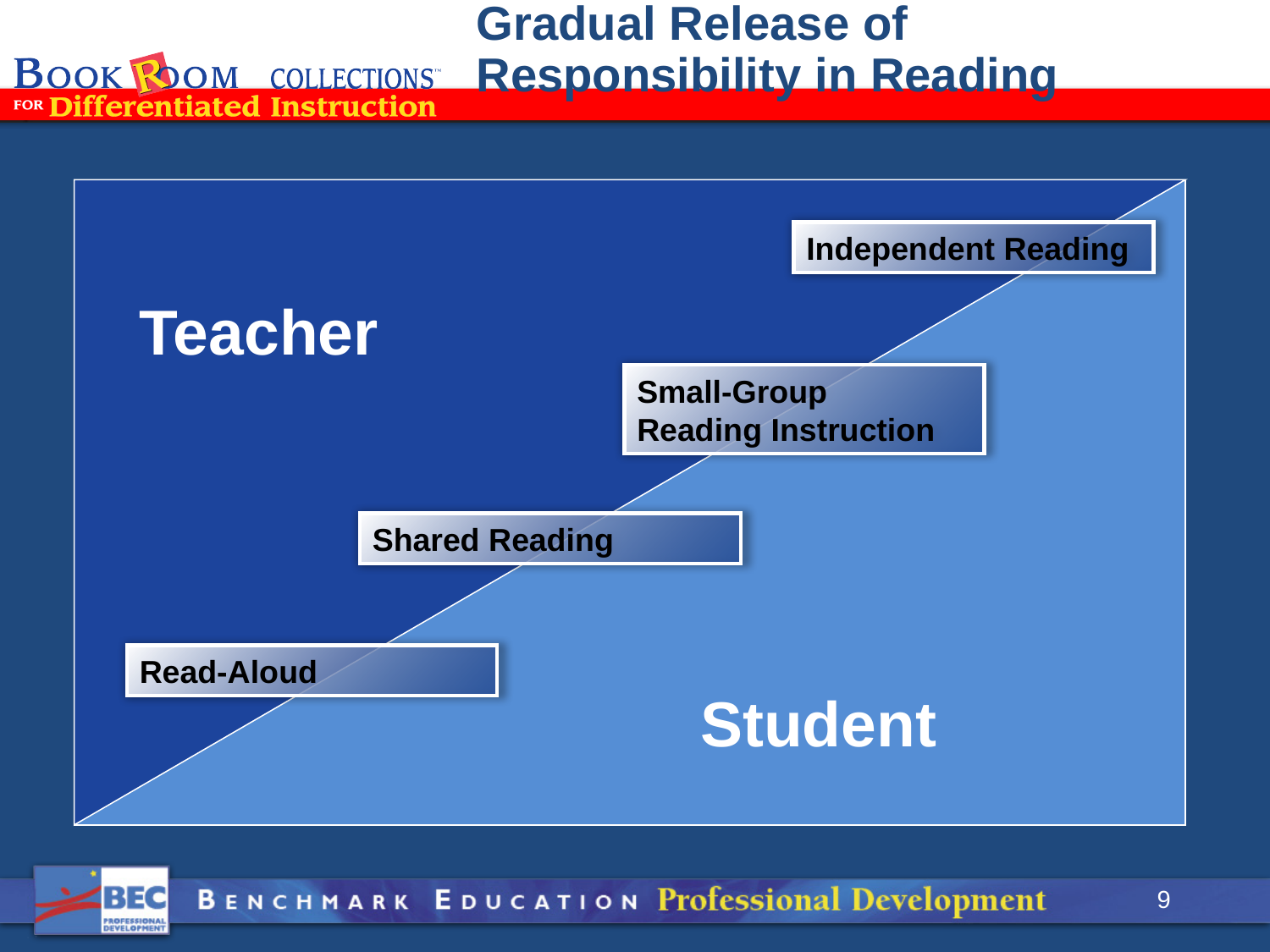

Gradual Release of
Responsibility in Reading

Independent Reading
Teacher

Small-Group
Reading Instruction
Shared Reading

Read-Aloud
Student